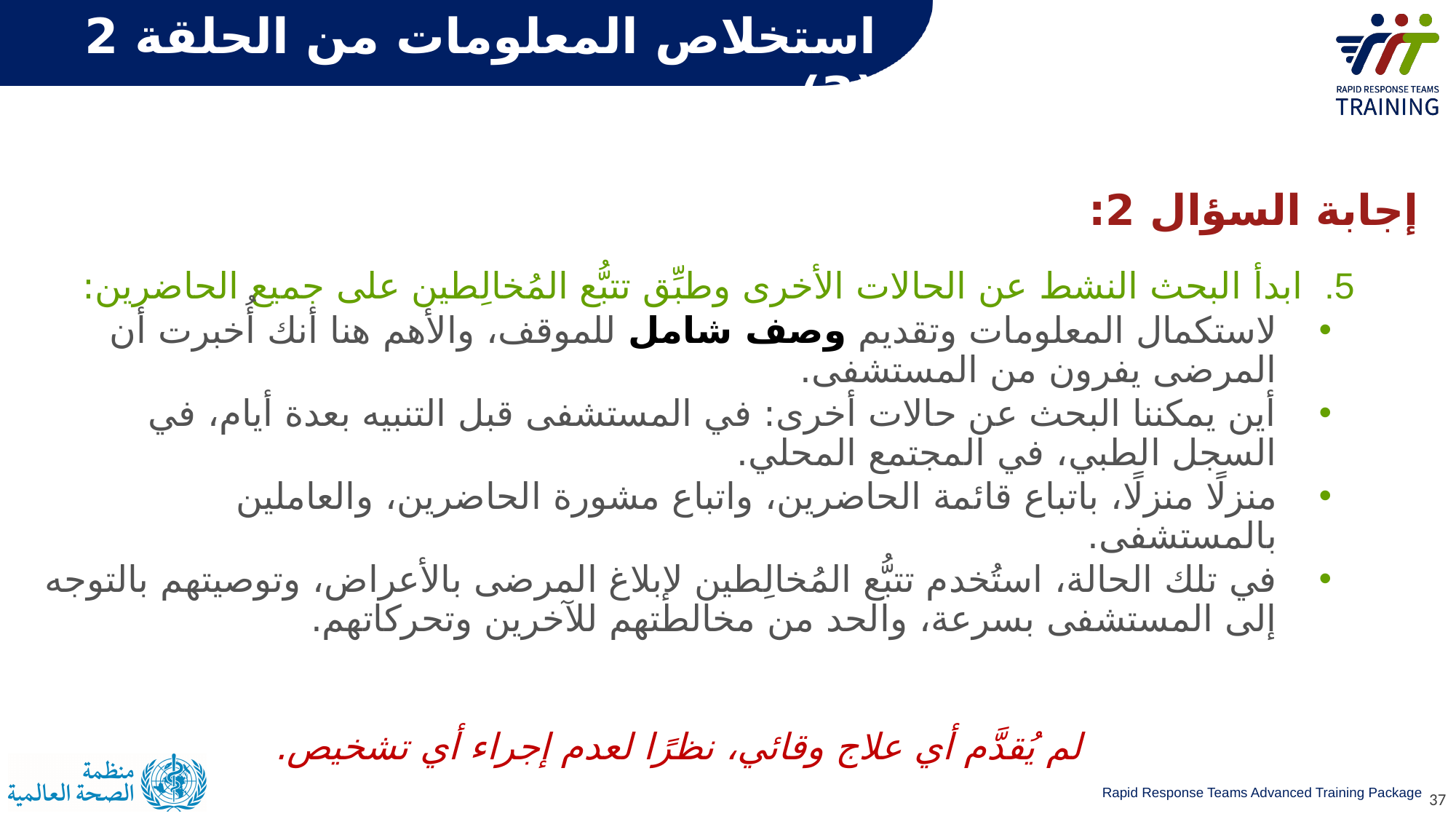

استخلاص المعلومات من الحلقة 2 (3)
إجابة السؤال 2:
ابدأ البحث النشط عن الحالات الأخرى وطبِّق تتبُّع المُخالِطين على جميع الحاضرين:
لاستكمال المعلومات وتقديم وصف شامل للموقف، والأهم هنا أنك أُخبرت أن المرضى يفرون من المستشفى.
أين يمكننا البحث عن حالات أخرى: في المستشفى قبل التنبيه بعدة أيام، في السجل الطبي، في المجتمع المحلي.
منزلًا منزلًا، باتباع قائمة الحاضرين، واتباع مشورة الحاضرين، والعاملين بالمستشفى.
في تلك الحالة، استُخدم تتبُّع المُخالِطين لإبلاغ المرضى بالأعراض، وتوصيتهم بالتوجه إلى المستشفى بسرعة، والحد من مخالطتهم للآخرين وتحركاتهم.
لم يُقدَّم أي علاج وقائي، نظرًا لعدم إجراء أي تشخيص.